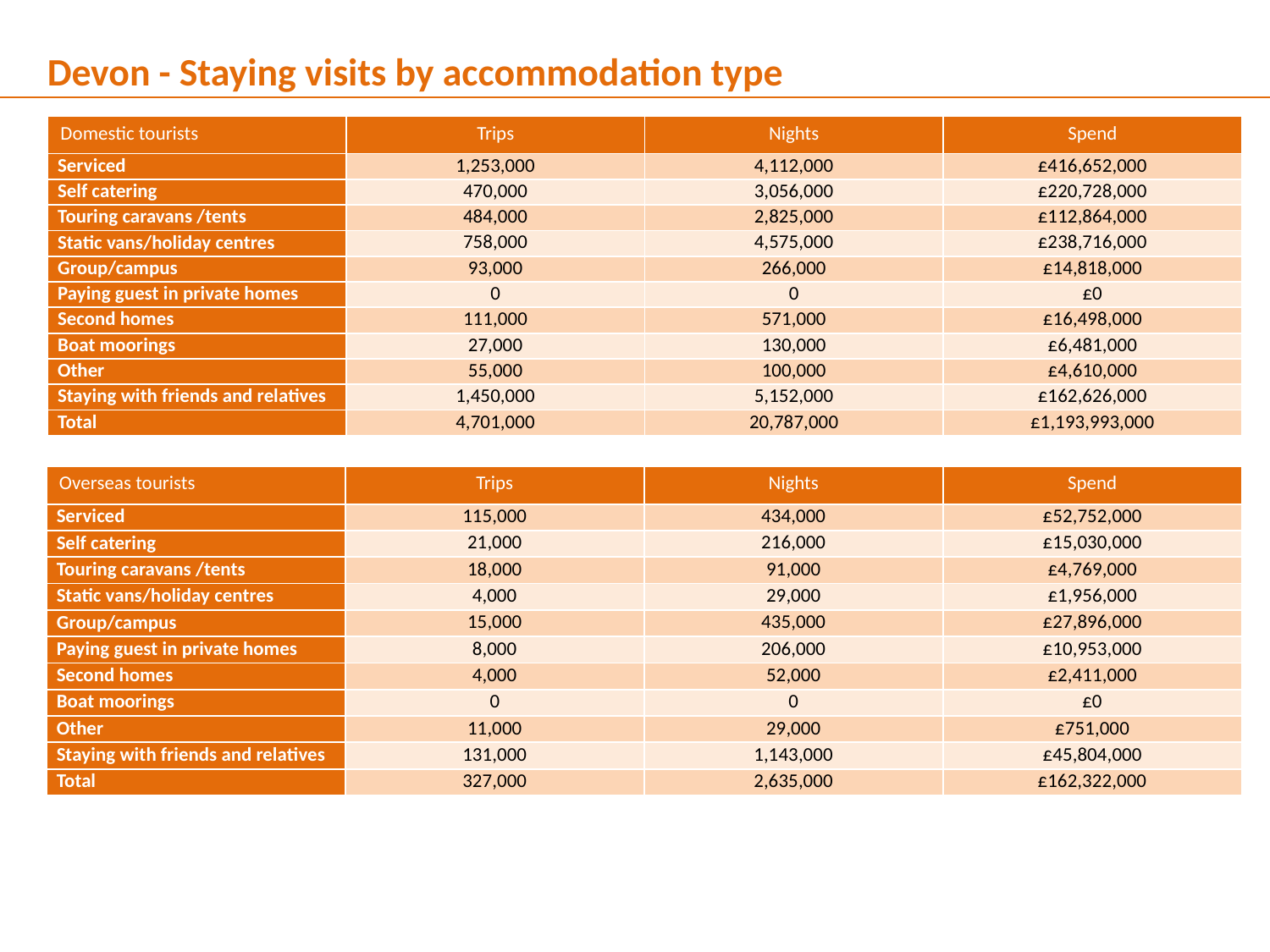

Devon - Staying visits by accommodation type

| Domestic tourists | Trips | Nights | Spend |
| --- | --- | --- | --- |
| Serviced | 1,253,000 | 4,112,000 | £416,652,000 |
| Self catering | 470,000 | 3,056,000 | £220,728,000 |
| Touring caravans /tents | 484,000 | 2,825,000 | £112,864,000 |
| Static vans/holiday centres | 758,000 | 4,575,000 | £238,716,000 |
| Group/campus | 93,000 | 266,000 | £14,818,000 |
| Paying guest in private homes | 0 | 0 | £0 |
| Second homes | 111,000 | 571,000 | £16,498,000 |
| Boat moorings | 27,000 | 130,000 | £6,481,000 |
| Other | 55,000 | 100,000 | £4,610,000 |
| Staying with friends and relatives | 1,450,000 | 5,152,000 | £162,626,000 |
| Total | 4,701,000 | 20,787,000 | £1,193,993,000 |
| Overseas tourists | Trips | Nights | Spend |
| --- | --- | --- | --- |
| Serviced | 115,000 | 434,000 | £52,752,000 |
| Self catering | 21,000 | 216,000 | £15,030,000 |
| Touring caravans /tents | 18,000 | 91,000 | £4,769,000 |
| Static vans/holiday centres | 4,000 | 29,000 | £1,956,000 |
| Group/campus | 15,000 | 435,000 | £27,896,000 |
| Paying guest in private homes | 8,000 | 206,000 | £10,953,000 |
| Second homes | 4,000 | 52,000 | £2,411,000 |
| Boat moorings | 0 | 0 | £0 |
| Other | 11,000 | 29,000 | £751,000 |
| Staying with friends and relatives | 131,000 | 1,143,000 | £45,804,000 |
| Total | 327,000 | 2,635,000 | £162,322,000 |